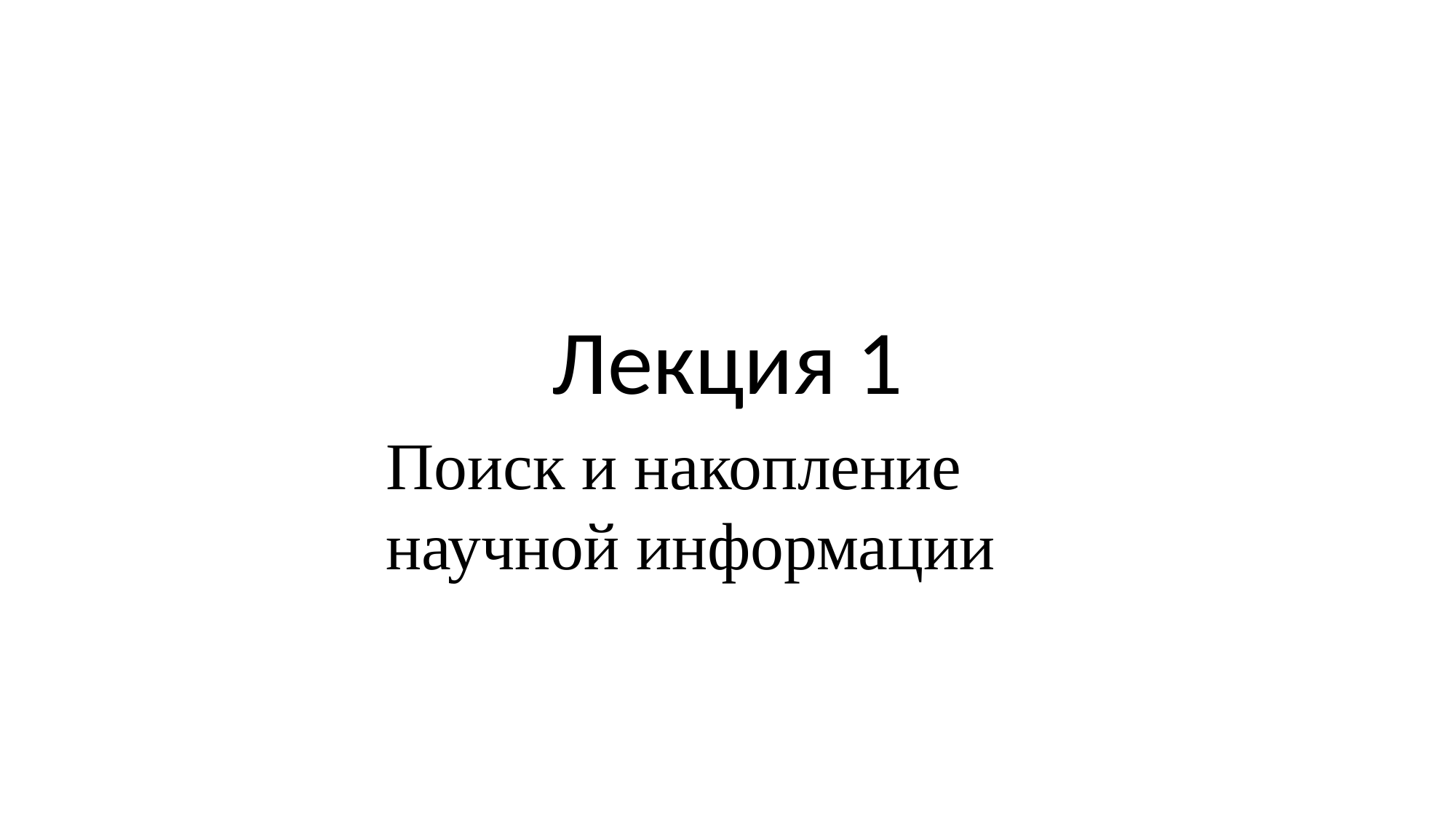

# Лекция 1
Поиск и накопление научной информации